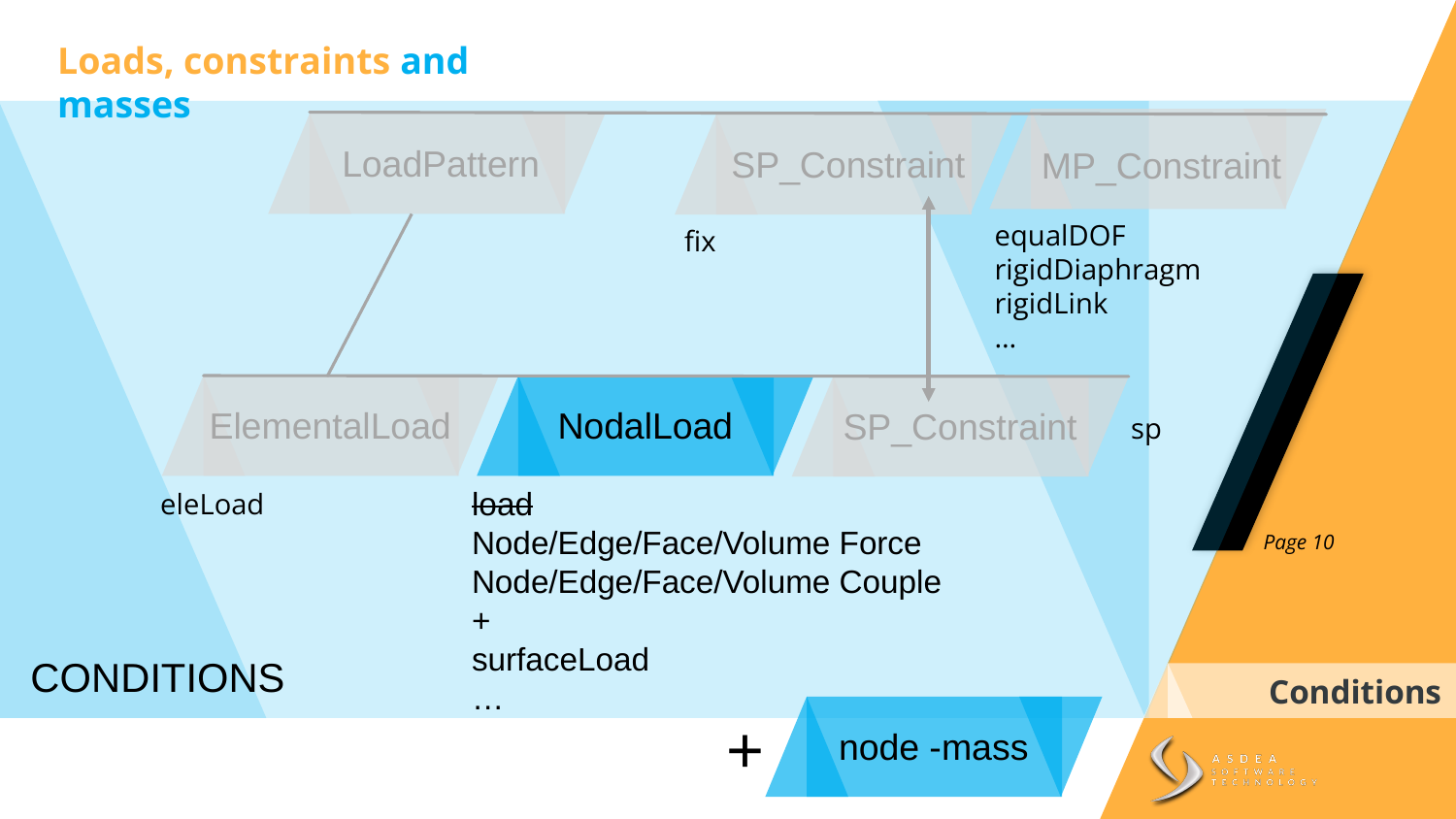

Loads, constraints and masses

SP_Constraint
LoadPattern
MP_Constraint
equalDOF
rigidDiaphragm
rigidLink
…
fix

NodalLoad
ElementalLoad
SP_Constraint
sp
eleLoad
load
Node/Edge/Face/Volume Force
Node/Edge/Face/Volume Couple
+
surfaceLoad
…
Page 10
CONDITIONS

Conditions

node -mass
+